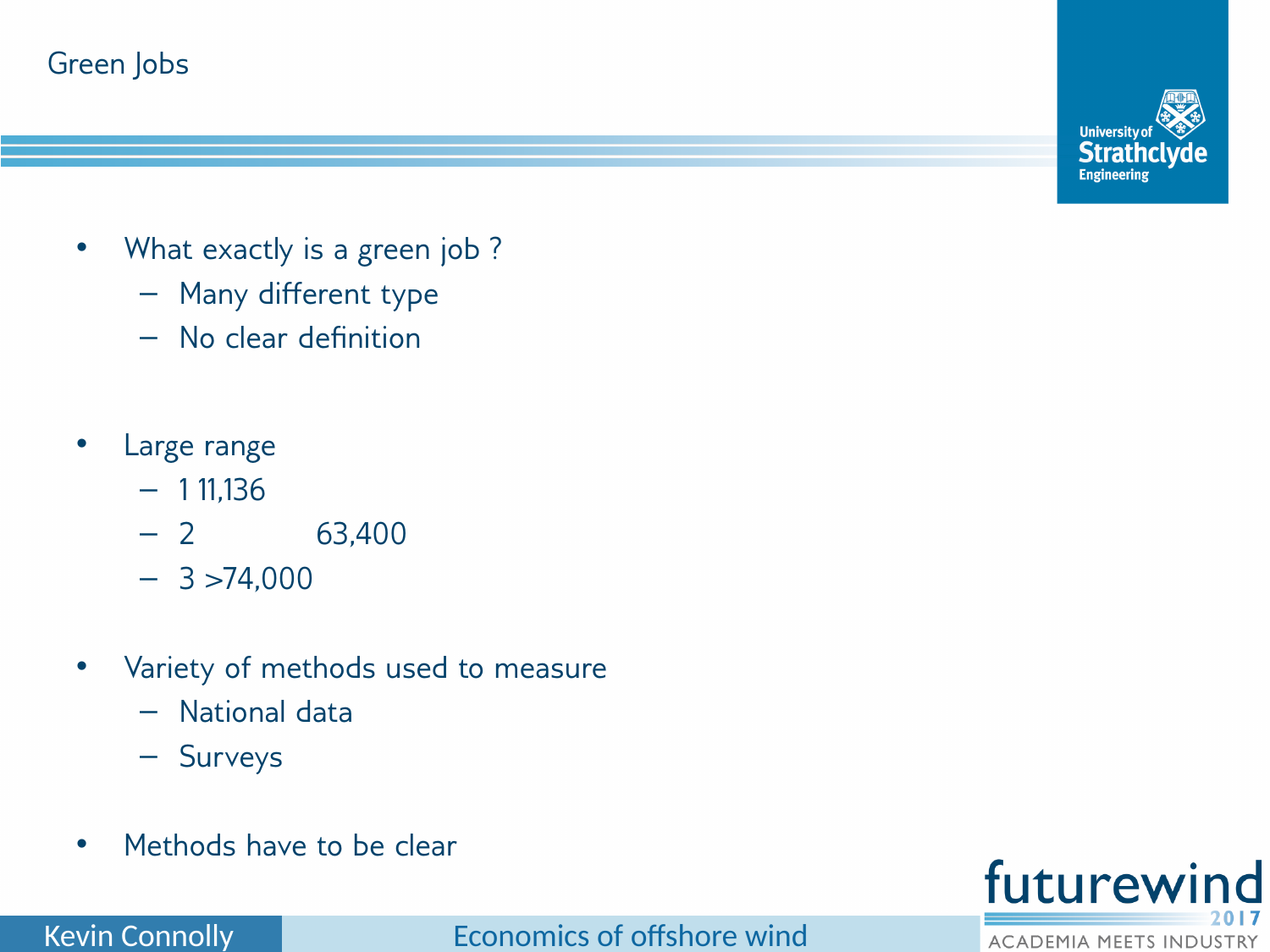

Green Jobs
What exactly is a green job ?
Many different type
No clear definition

Large range
1 11,136
2	 63,400
3 >74,000

Variety of methods used to measure
National data
Surveys

Methods have to be clear